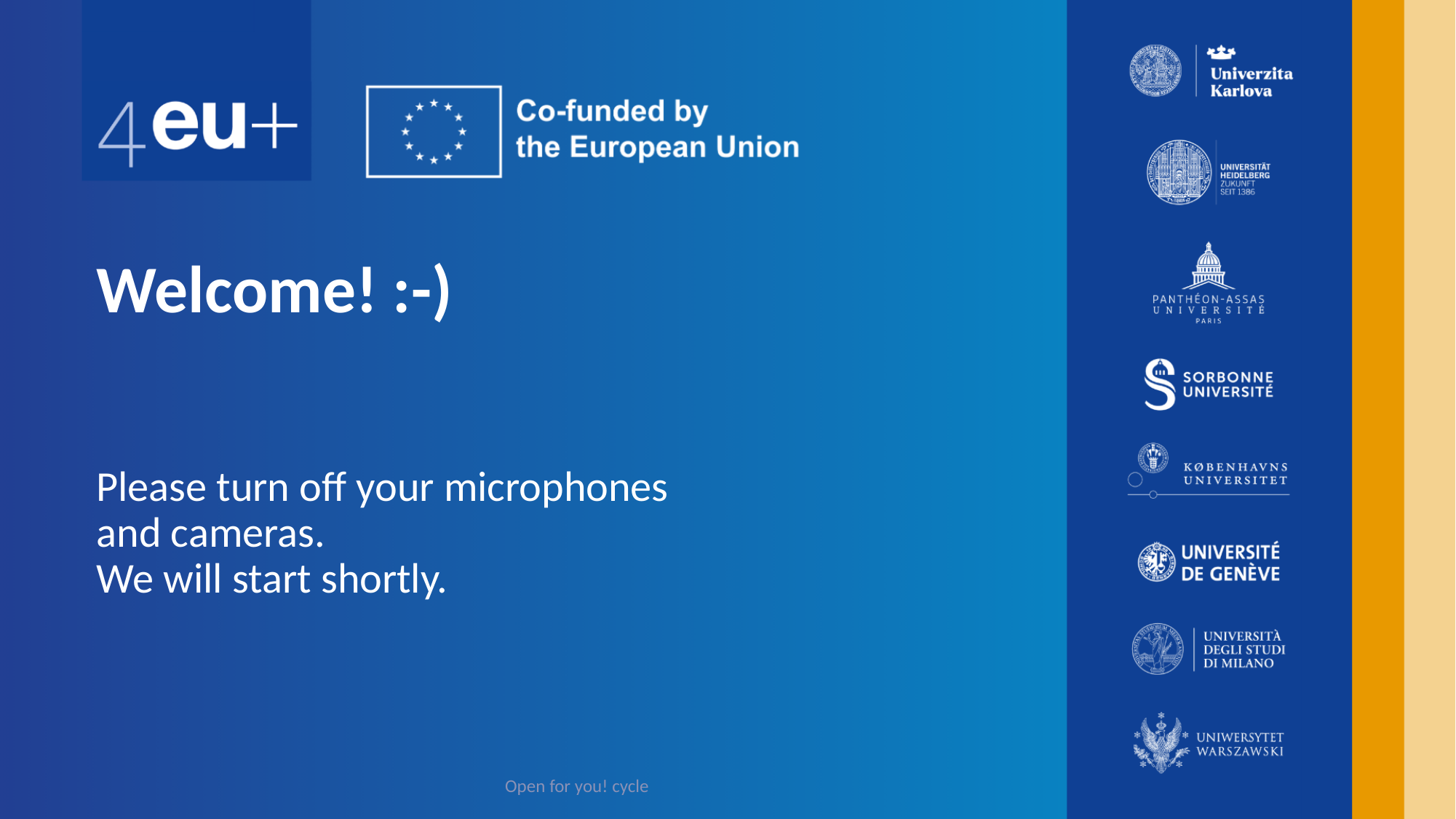

# Welcome! :-)
Please turn off your microphones and cameras.
We will start shortly.
Open for you! cycle